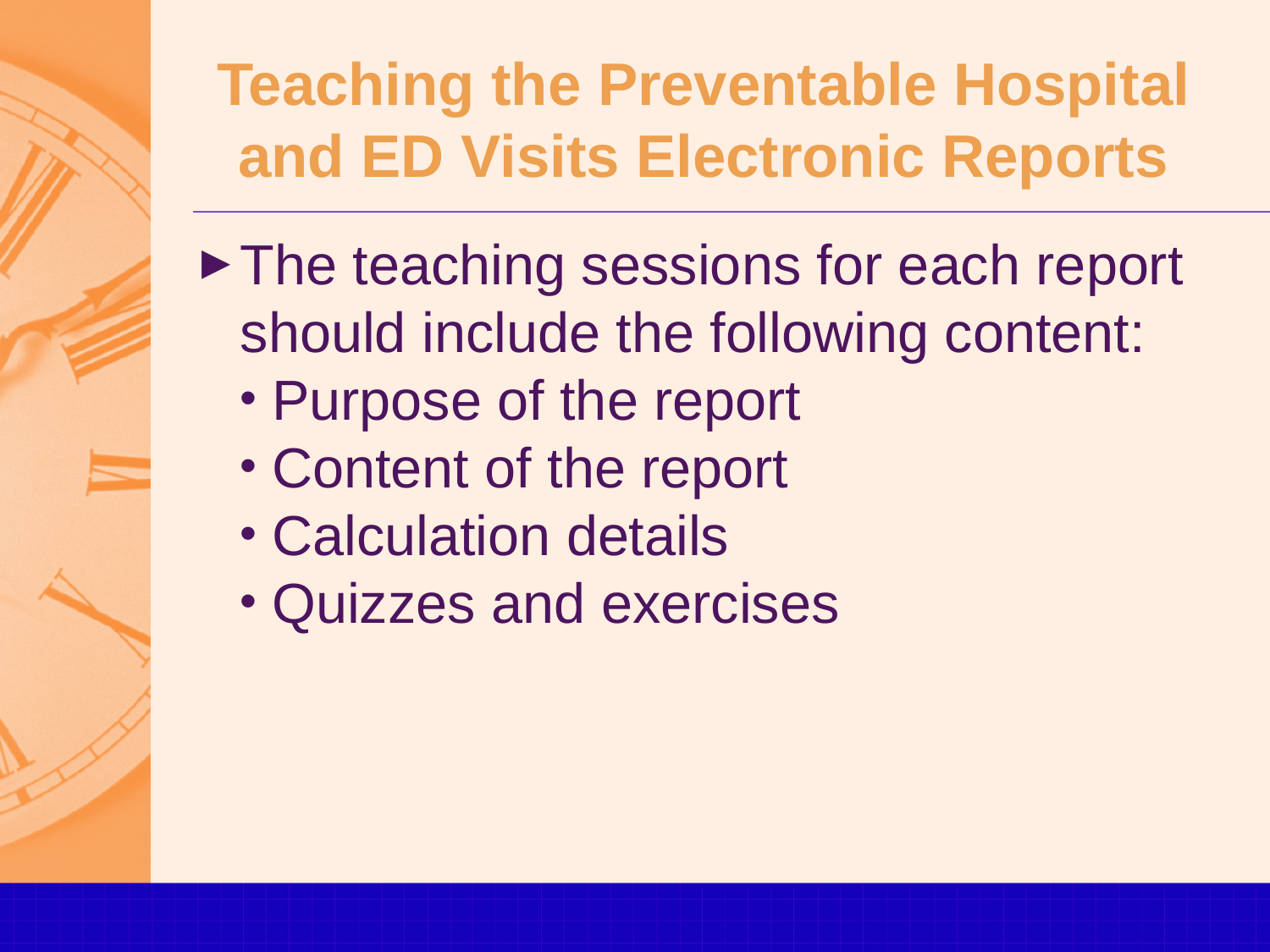

# Teaching the Preventable Hospital and ED Visits Electronic Reports
The teaching sessions for each report should include the following content:
Purpose of the report
Content of the report
Calculation details
Quizzes and exercises